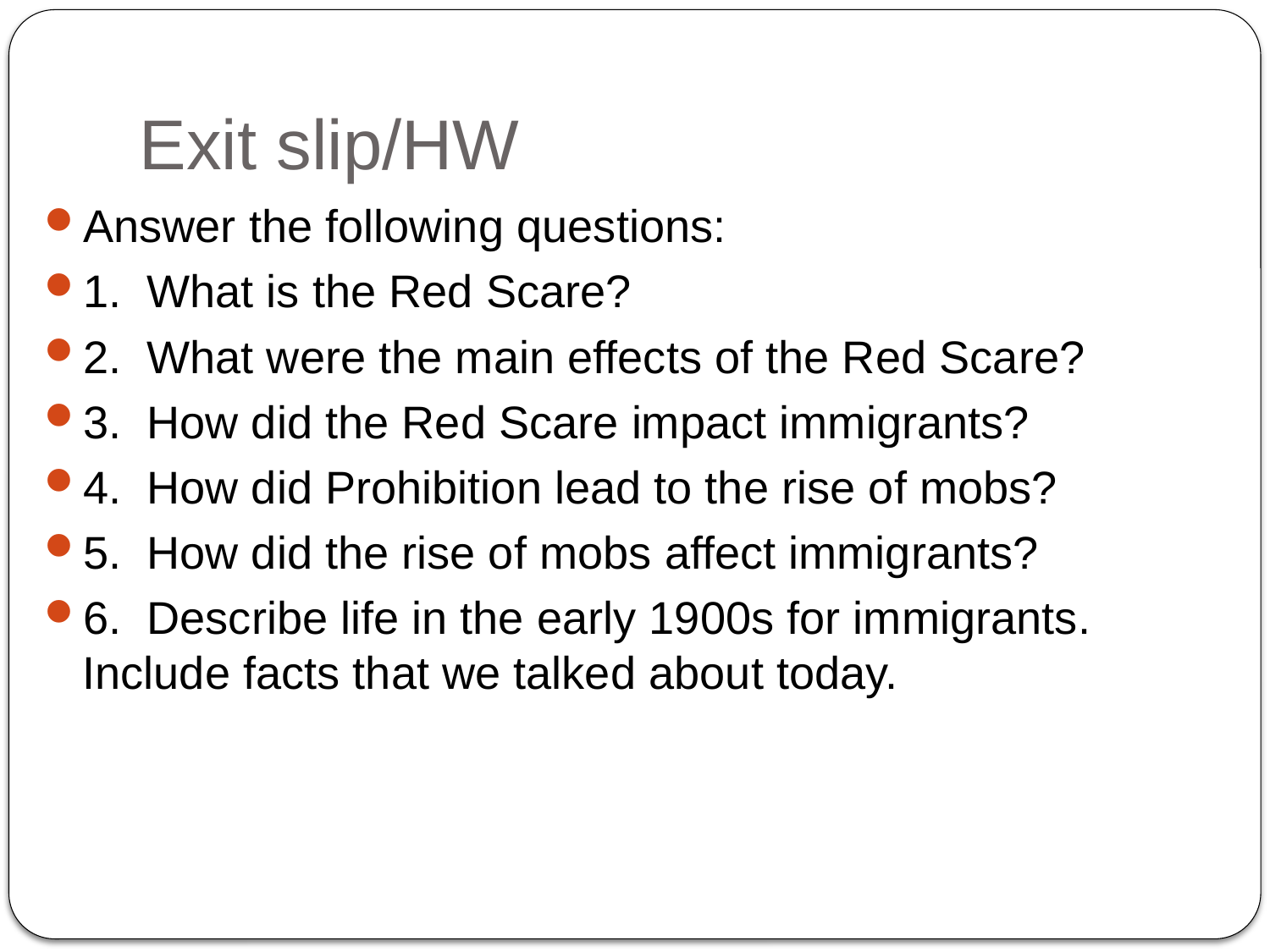

# Exit slip/HW
Answer the following questions:
1.  What is the Red Scare?
2.  What were the main effects of the Red Scare?
3.  How did the Red Scare impact immigrants?
4.  How did Prohibition lead to the rise of mobs?
5.  How did the rise of mobs affect immigrants?
6.  Describe life in the early 1900s for immigrants.  Include facts that we talked about today.